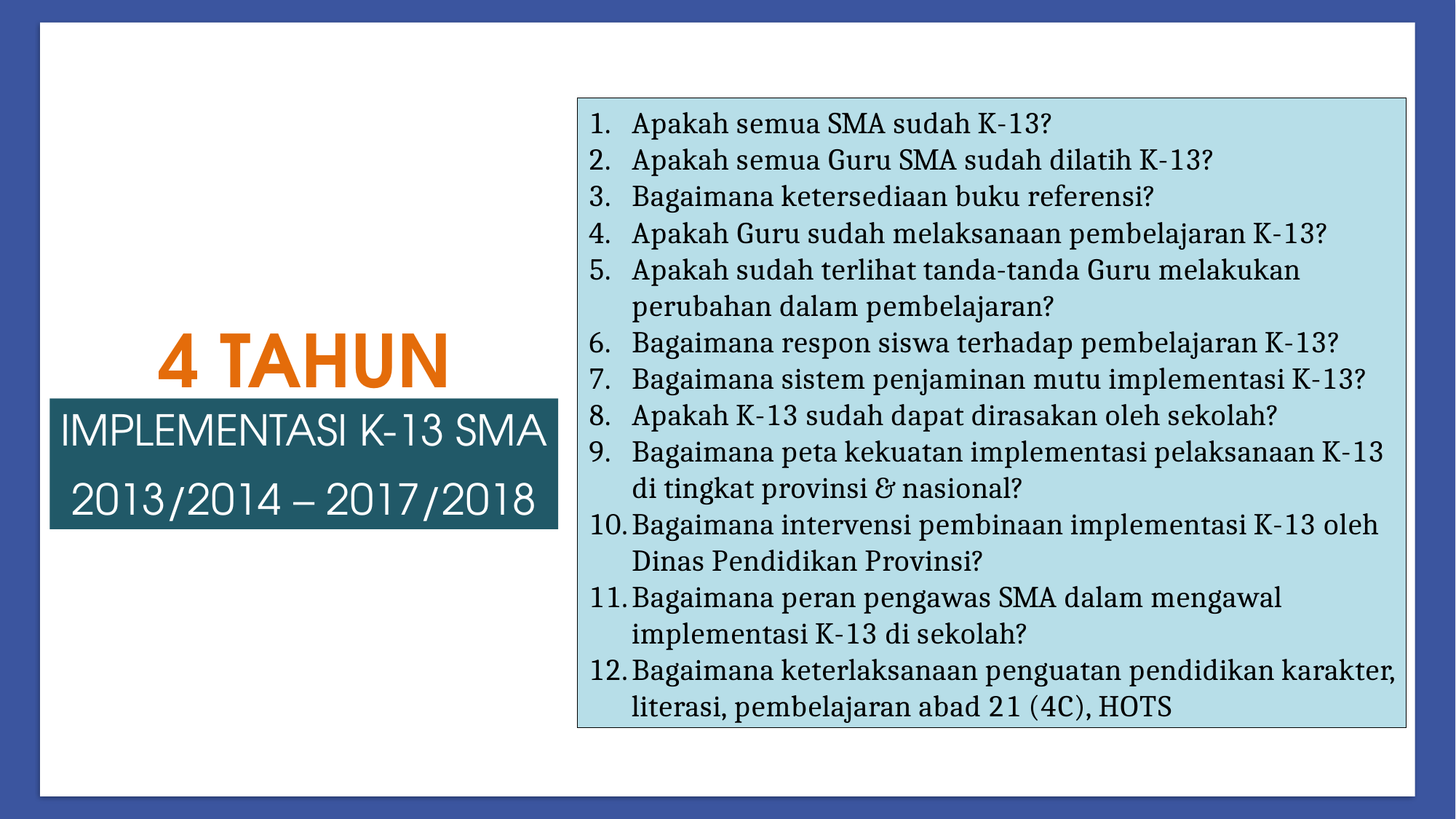

Apakah semua SMA sudah K-13?
Apakah semua Guru SMA sudah dilatih K-13?
Bagaimana ketersediaan buku referensi?
Apakah Guru sudah melaksanaan pembelajaran K-13?
Apakah sudah terlihat tanda-tanda Guru melakukan perubahan dalam pembelajaran?
Bagaimana respon siswa terhadap pembelajaran K-13?
Bagaimana sistem penjaminan mutu implementasi K-13?
Apakah K-13 sudah dapat dirasakan oleh sekolah?
Bagaimana peta kekuatan implementasi pelaksanaan K-13 di tingkat provinsi & nasional?
Bagaimana intervensi pembinaan implementasi K-13 oleh Dinas Pendidikan Provinsi?
Bagaimana peran pengawas SMA dalam mengawal implementasi K-13 di sekolah?
Bagaimana keterlaksanaan penguatan pendidikan karakter, literasi, pembelajaran abad 21 (4C), HOTS
4 TAHUN
IMPLEMENTASI K-13 SMA
2013/2014 – 2017/2018